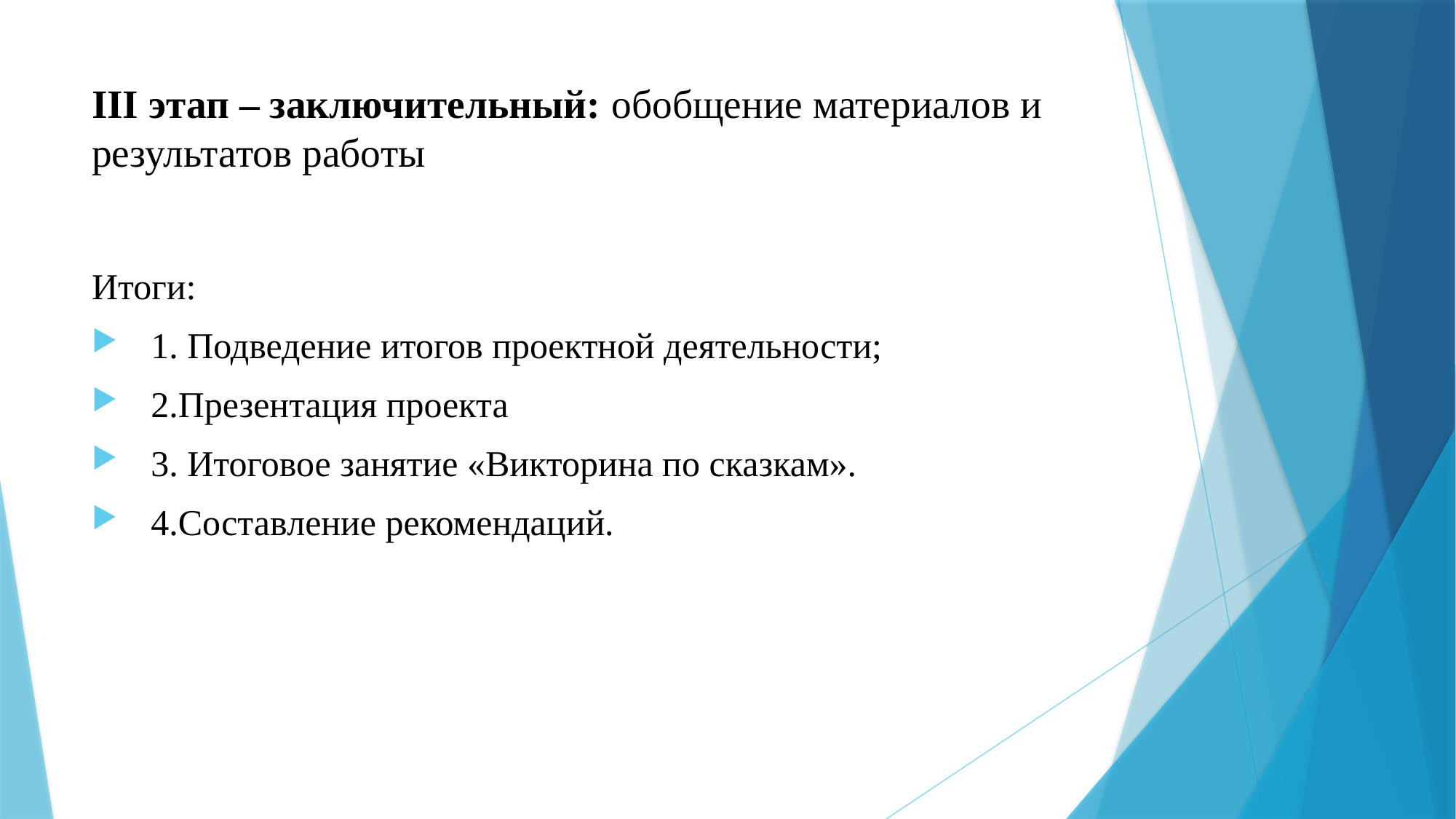

# III этап – заключительный: обобщение материалов и результатов работы
Итоги:
  1. Подведение итогов проектной деятельности;
  2.Презентация проекта
  3. Итоговое занятие «Викторина по сказкам».
  4.Составление рекомендаций.